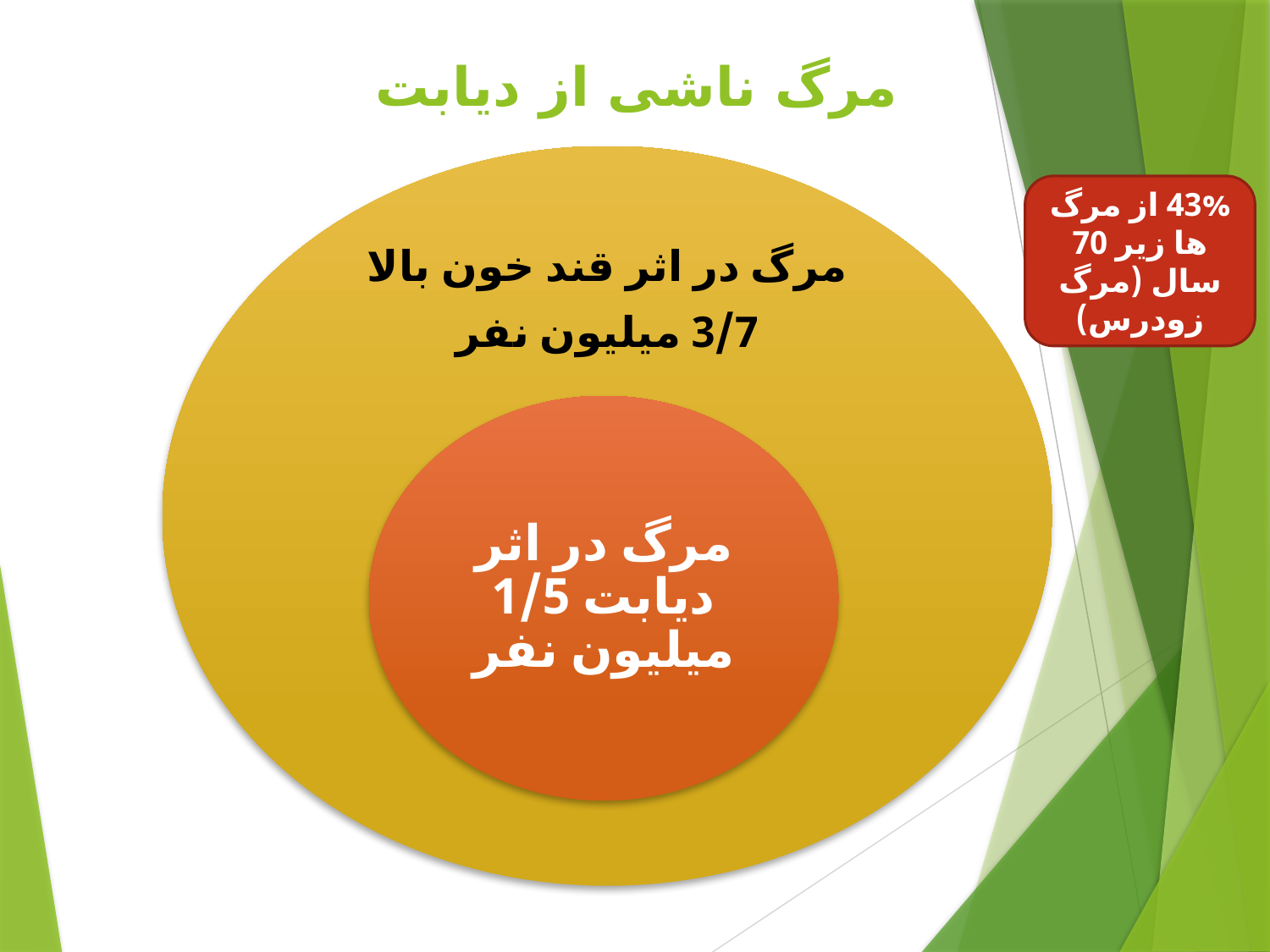

# مرگ ناشی از دیابت

مرگ در اثر قند خون بالا
3/7 میلیون نفر
مرگ در اثر دیابت 1/5 میلیون نفر
43% از مرگ ها زیر 70 سال (مرگ زودرس)